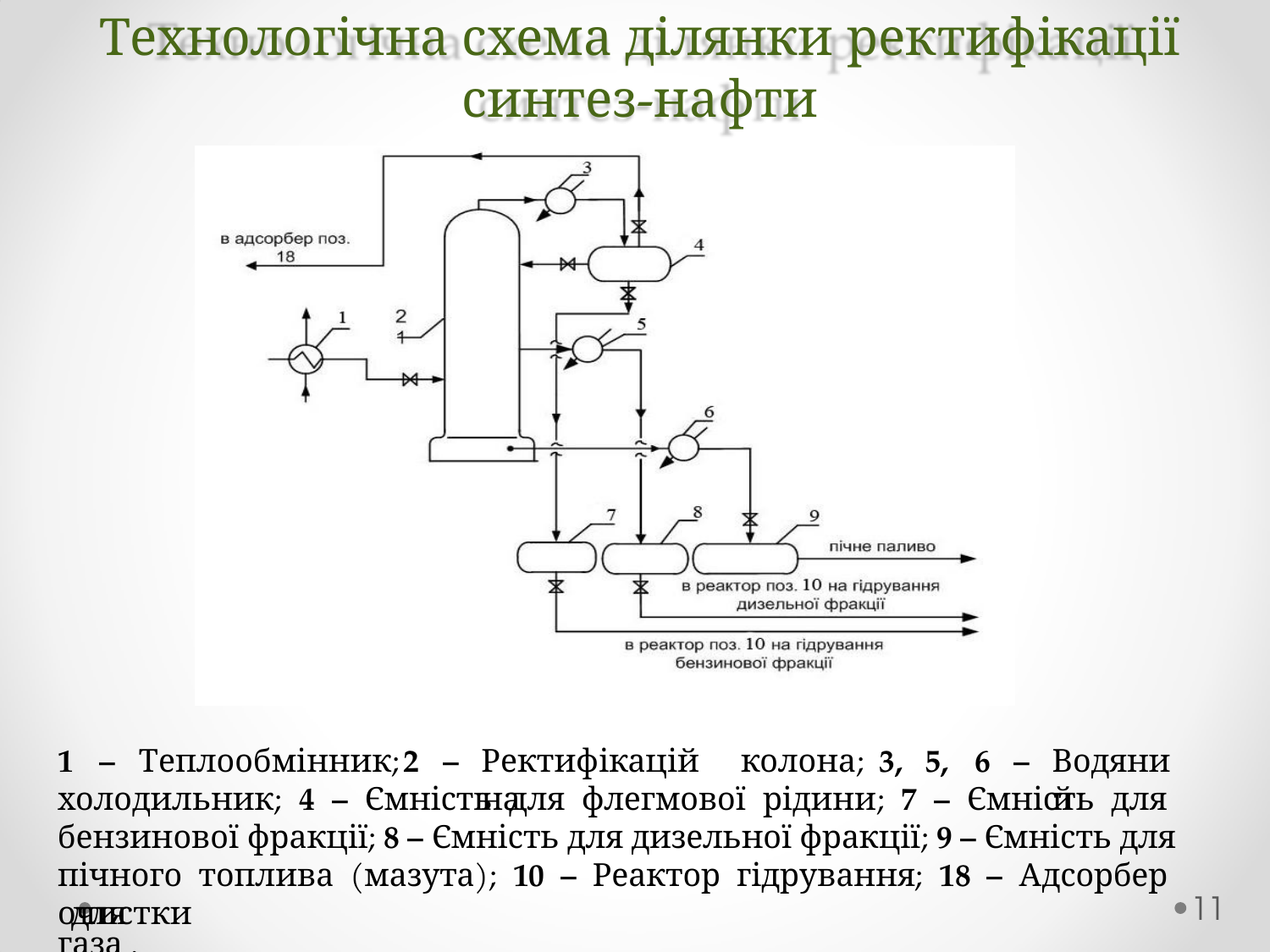

# Технологічна схема ділянки ректифікації
синтез-нафти

1	–	Теплообмінник;	2	–
Ректифікаційна
колона;	3,
5,	6	–
Водяний
холодильник; 4 – Ємність для флегмової рідини; 7 – Ємність для  бензинової фракції; 8 – Ємність для дизельної фракції; 9 – Ємність для  пічного  топлива  (мазута);  10  –  Реактор  гідрування;  18  –  Адсорбер    для
11
очистки газа .